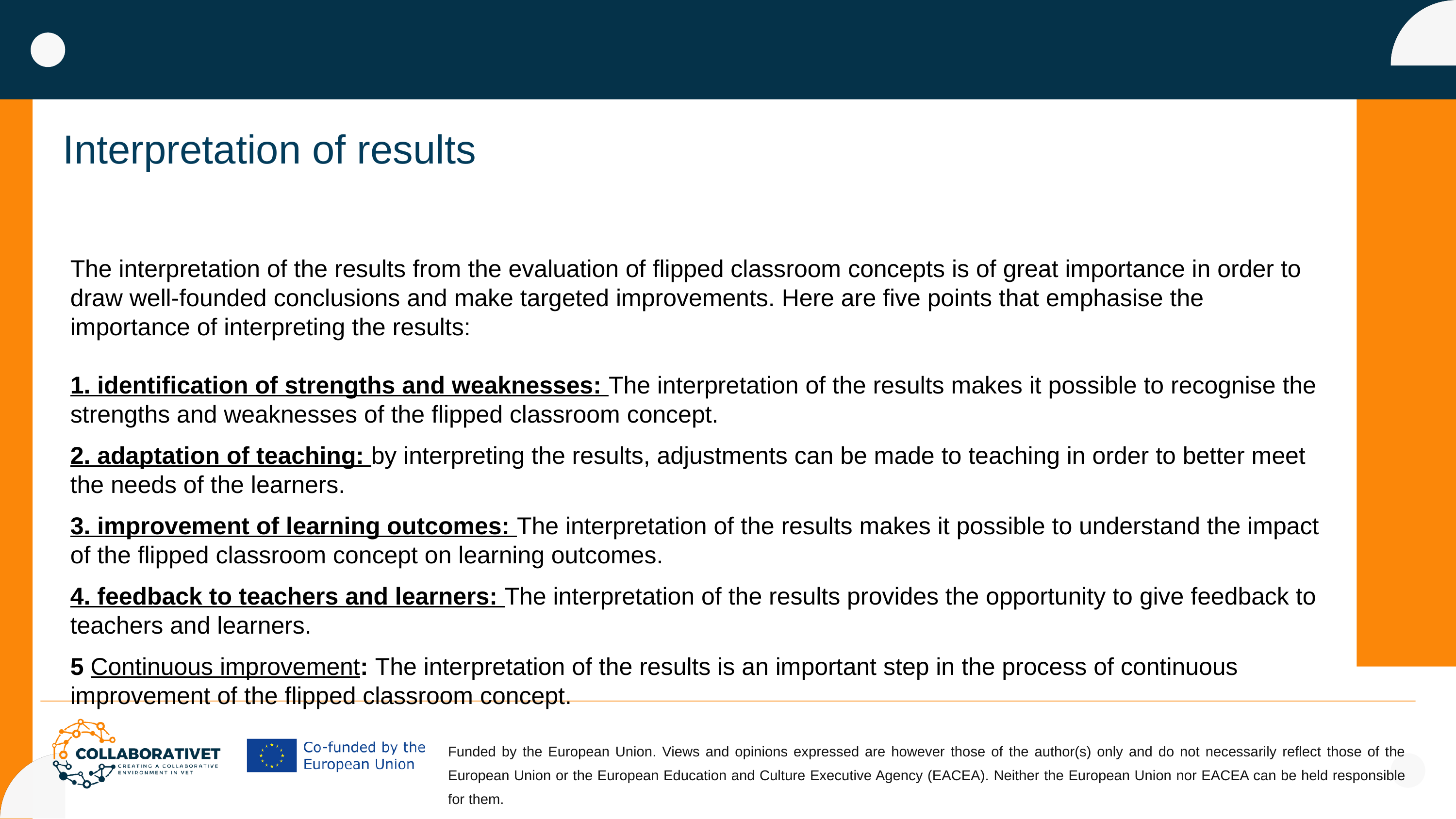

Interpretation of results

The interpretation of the results from the evaluation of flipped classroom concepts is of great importance in order to draw well-founded conclusions and make targeted improvements. Here are five points that emphasise the importance of interpreting the results:

1. identification of strengths and weaknesses: The interpretation of the results makes it possible to recognise the strengths and weaknesses of the flipped classroom concept.

2. adaptation of teaching: by interpreting the results, adjustments can be made to teaching in order to better meet the needs of the learners.

3. improvement of learning outcomes: The interpretation of the results makes it possible to understand the impact of the flipped classroom concept on learning outcomes.

4. feedback to teachers and learners: The interpretation of the results provides the opportunity to give feedback to teachers and learners.

5 Continuous improvement: The interpretation of the results is an important step in the process of continuous improvement of the flipped classroom concept.

Funded by the European Union. Views and opinions expressed are however those of the author(s) only and do not necessarily reflect those of the European Union or the European Education and Culture Executive Agency (EACEA). Neither the European Union nor EACEA can be held responsible for them.